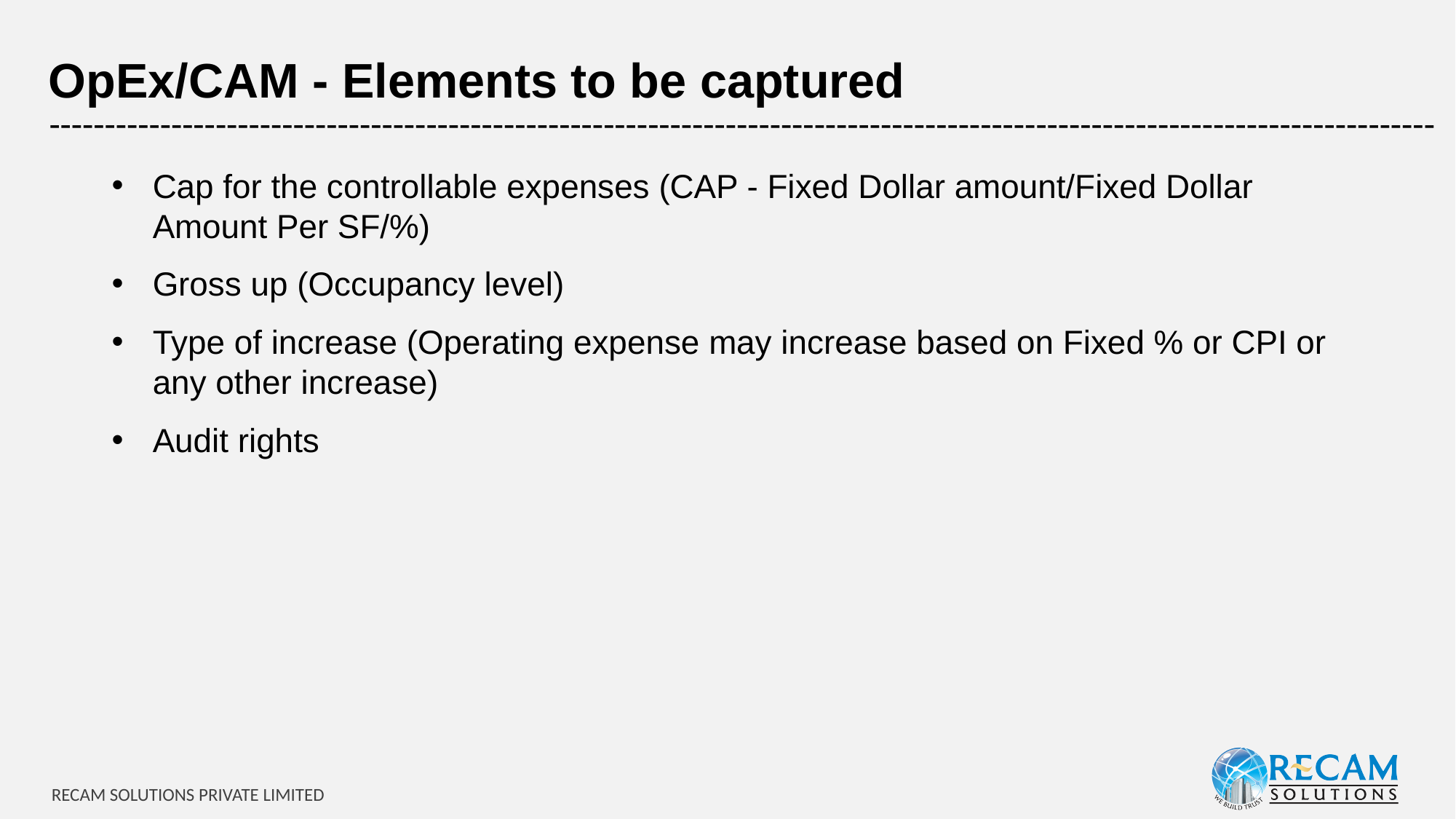

OpEx/CAM - Elements to be captured
-----------------------------------------------------------------------------------------------------------------------------
Cap for the controllable expenses (CAP - Fixed Dollar amount/Fixed Dollar Amount Per SF/%)
Gross up (Occupancy level)
Type of increase (Operating expense may increase based on Fixed % or CPI or any other increase)
Audit rights
RECAM SOLUTIONS PRIVATE LIMITED